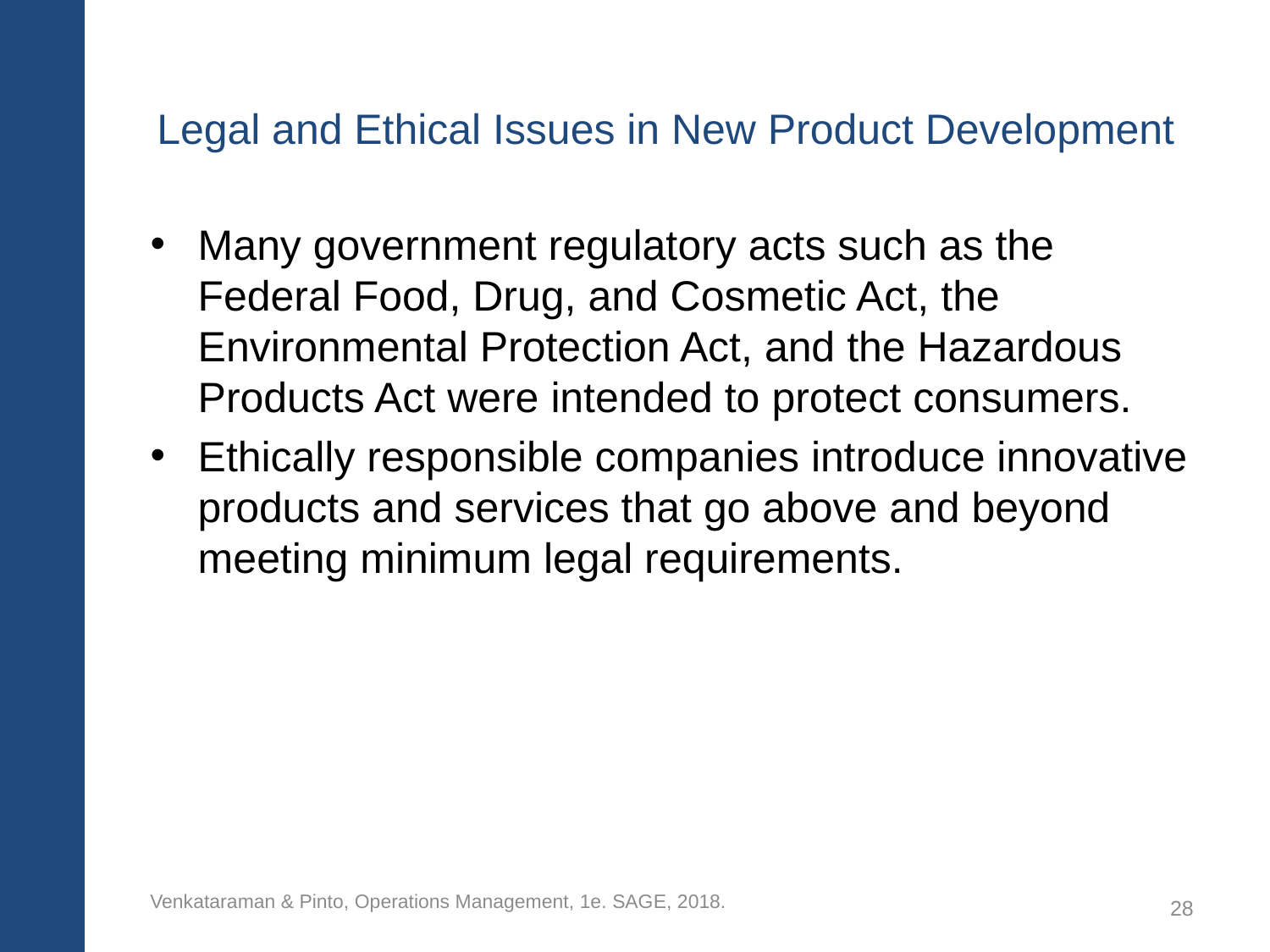

# Legal and Ethical Issues in New Product Development
Many government regulatory acts such as the Federal Food, Drug, and Cosmetic Act, the Environmental Protection Act, and the Hazardous Products Act were intended to protect consumers.
Ethically responsible companies introduce innovative products and services that go above and beyond meeting minimum legal requirements.
Venkataraman & Pinto, Operations Management, 1e. SAGE, 2018.
28